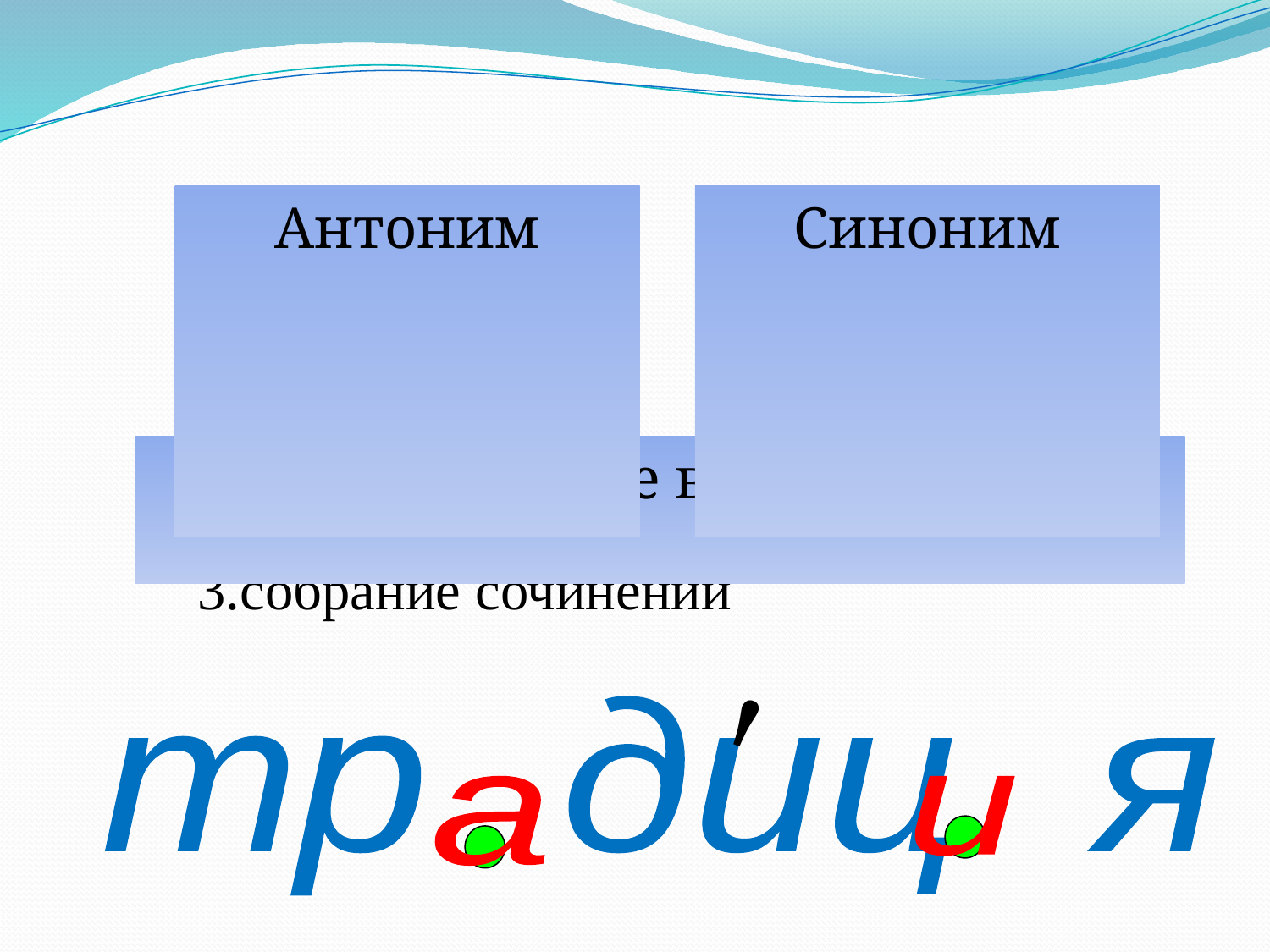

Антоним

Синоним

Нововведение,
новшество
История, наследие,
предание,
обычай , устои
1.школьное сочинение
2.сочинение на заданную тему
3.собрание сочинений
Устойчивые выражения

′
тр  диц  я
а
и